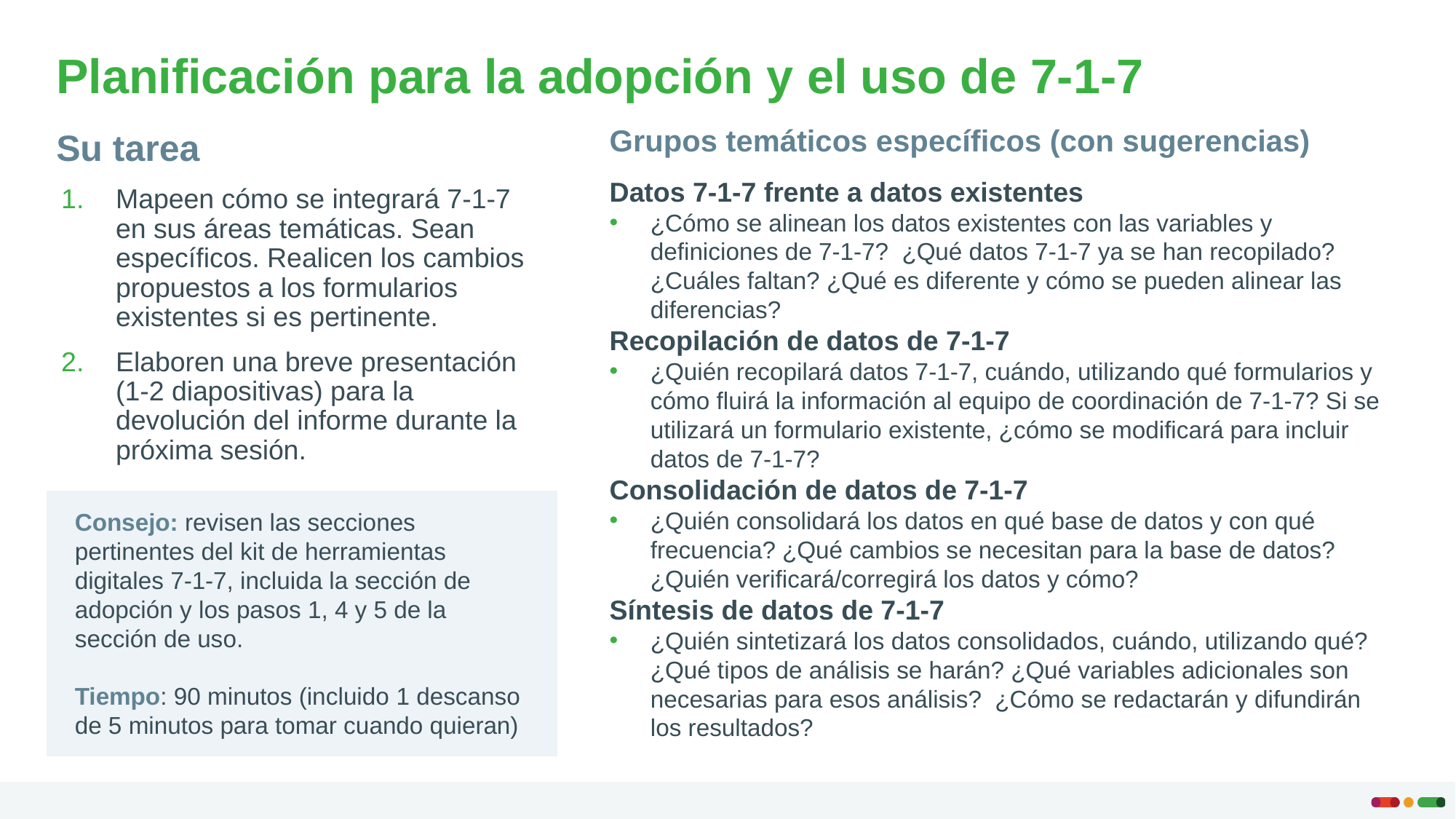

Planificación para la adopción y el uso de 7-1-7
Su tarea
Grupos temáticos específicos (con sugerencias)

Datos 7-1-7 frente a datos existentes
¿Cómo se alinean los datos existentes con las variables y definiciones de 7-1-7?  ¿Qué datos 7-1-7 ya se han recopilado? ¿Cuáles faltan? ¿Qué es diferente y cómo se pueden alinear las diferencias?
Recopilación de datos de 7-1-7
¿Quién recopilará datos 7-1-7, cuándo, utilizando qué formularios y cómo fluirá la información al equipo de coordinación de 7-1-7? Si se utilizará un formulario existente, ¿cómo se modificará para incluir datos de 7-1-7?
Consolidación de datos de 7-1-7
¿Quién consolidará los datos en qué base de datos y con qué frecuencia? ¿Qué cambios se necesitan para la base de datos? ¿Quién verificará/corregirá los datos y cómo?
Síntesis de datos de 7-1-7
¿Quién sintetizará los datos consolidados, cuándo, utilizando qué? ¿Qué tipos de análisis se harán? ¿Qué variables adicionales son necesarias para esos análisis?  ¿Cómo se redactarán y difundirán los resultados?

Mapeen cómo se integrará 7-1-7 en sus áreas temáticas. Sean específicos. Realicen los cambios propuestos a los formularios existentes si es pertinente.
Elaboren una breve presentación (1-2 diapositivas) para la devolución del informe durante la próxima sesión.

Consejo: revisen las secciones pertinentes del kit de herramientas digitales 7-1-7, incluida la sección de adopción y los pasos 1, 4 y 5 de la sección de uso.

Tiempo: 90 minutos (incluido 1 descanso de 5 minutos para tomar cuando quieran)